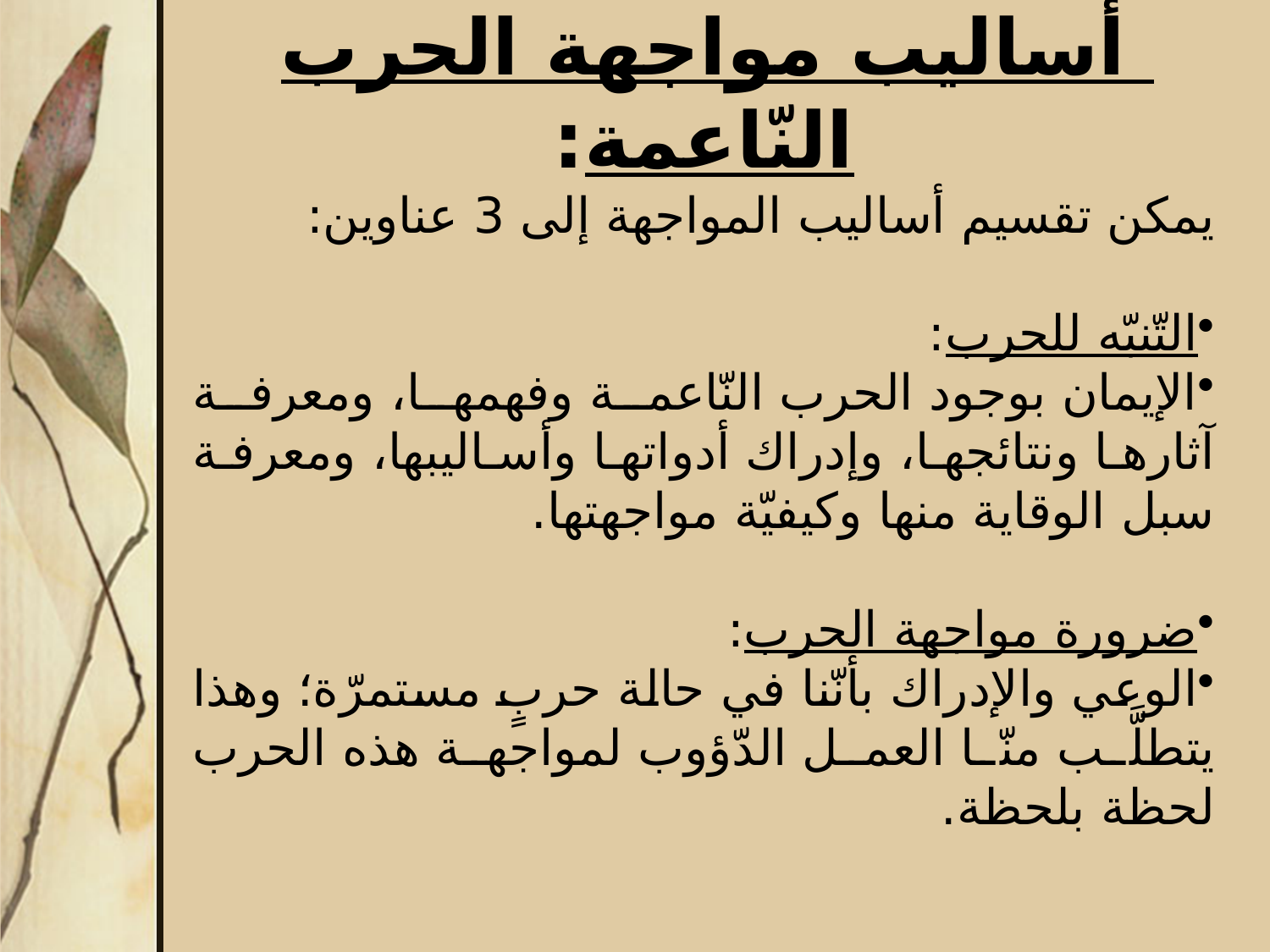

أساليب مواجهة الحرب النّاعمة:
يمكن تقسيم أساليب المواجهة إلى 3 عناوين:

التّنبّه للحرب:
الإيمان بوجود الحرب النّاعمة وفهمها، ومعرفة آثارها ونتائجها، وإدراك أدواتها وأساليبها، ومعرفة سبل الوقاية منها وكيفيّة مواجهتها.

ضرورة مواجهة الحرب:
الوعي والإدراك بأنّنا في حالة حربٍ مستمرّة؛ وهذا يتطلَّب منّا العمل الدّؤوب لمواجهة هذه الحرب لحظة بلحظة.